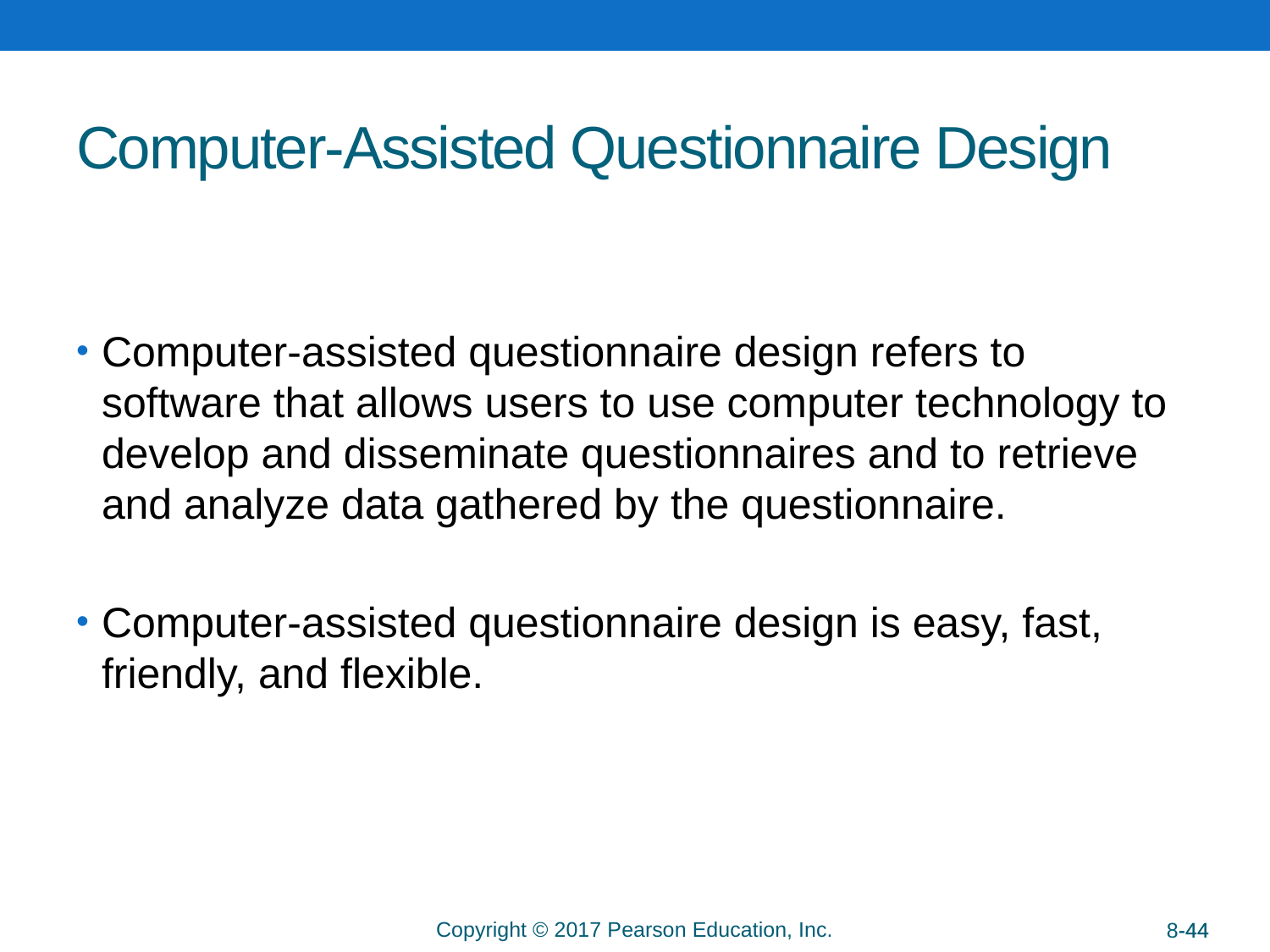

# Computer-Assisted Questionnaire Design
Computer-assisted questionnaire design refers to software that allows users to use computer technology to develop and disseminate questionnaires and to retrieve and analyze data gathered by the questionnaire.

Computer-assisted questionnaire design is easy, fast, friendly, and flexible.